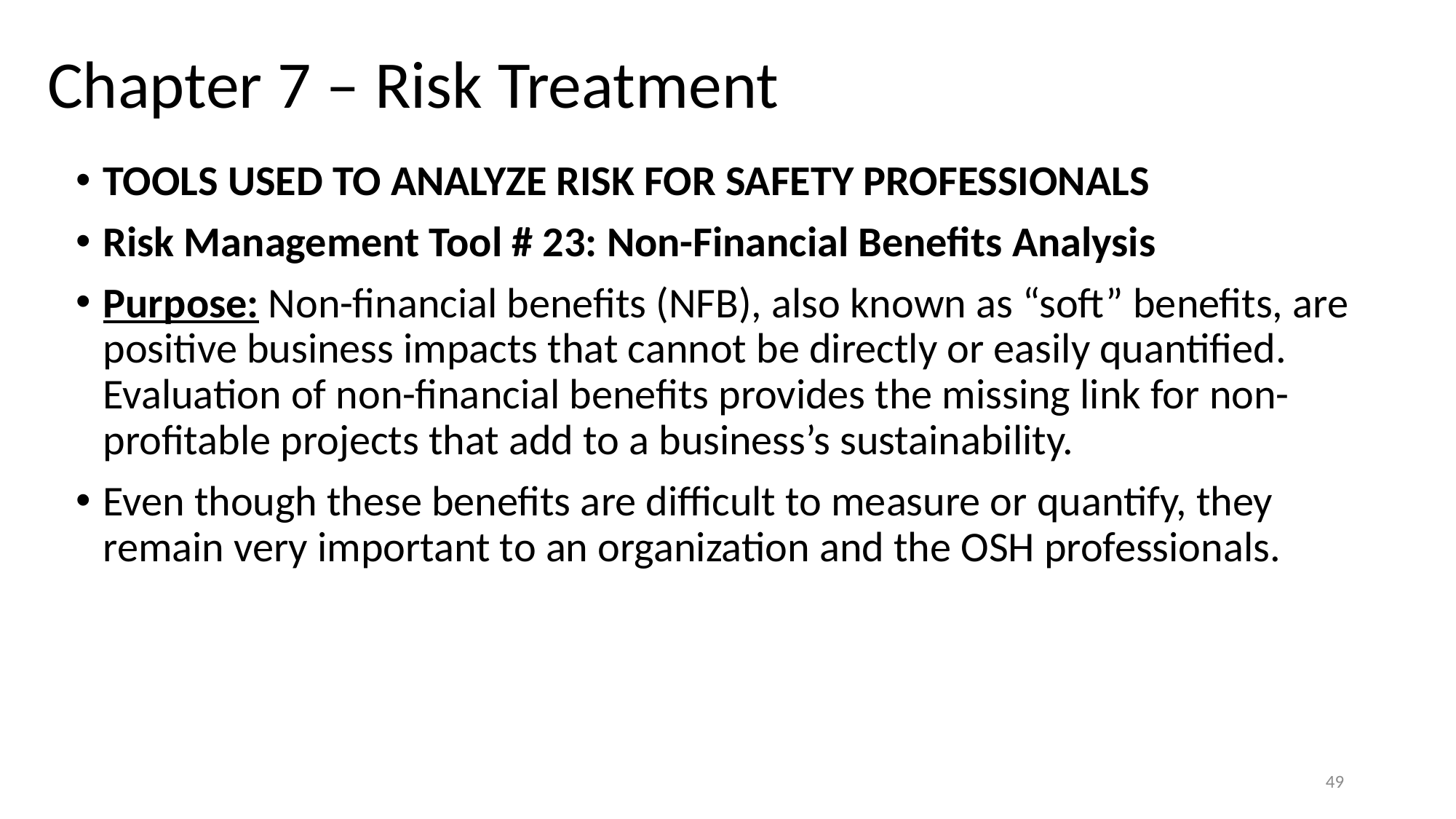

# Chapter 7 – Risk Treatment
TOOLS USED TO ANALYZE RISK FOR SAFETY PROFESSIONALS
Risk Management Tool # 23: Non-Financial Benefits Analysis
Purpose: Non-financial benefits (NFB), also known as “soft” benefits, are positive business impacts that cannot be directly or easily quantified. Evaluation of non-financial benefits provides the missing link for non-profitable projects that add to a business’s sustainability.
Even though these benefits are difficult to measure or quantify, they remain very important to an organization and the OSH professionals.
49